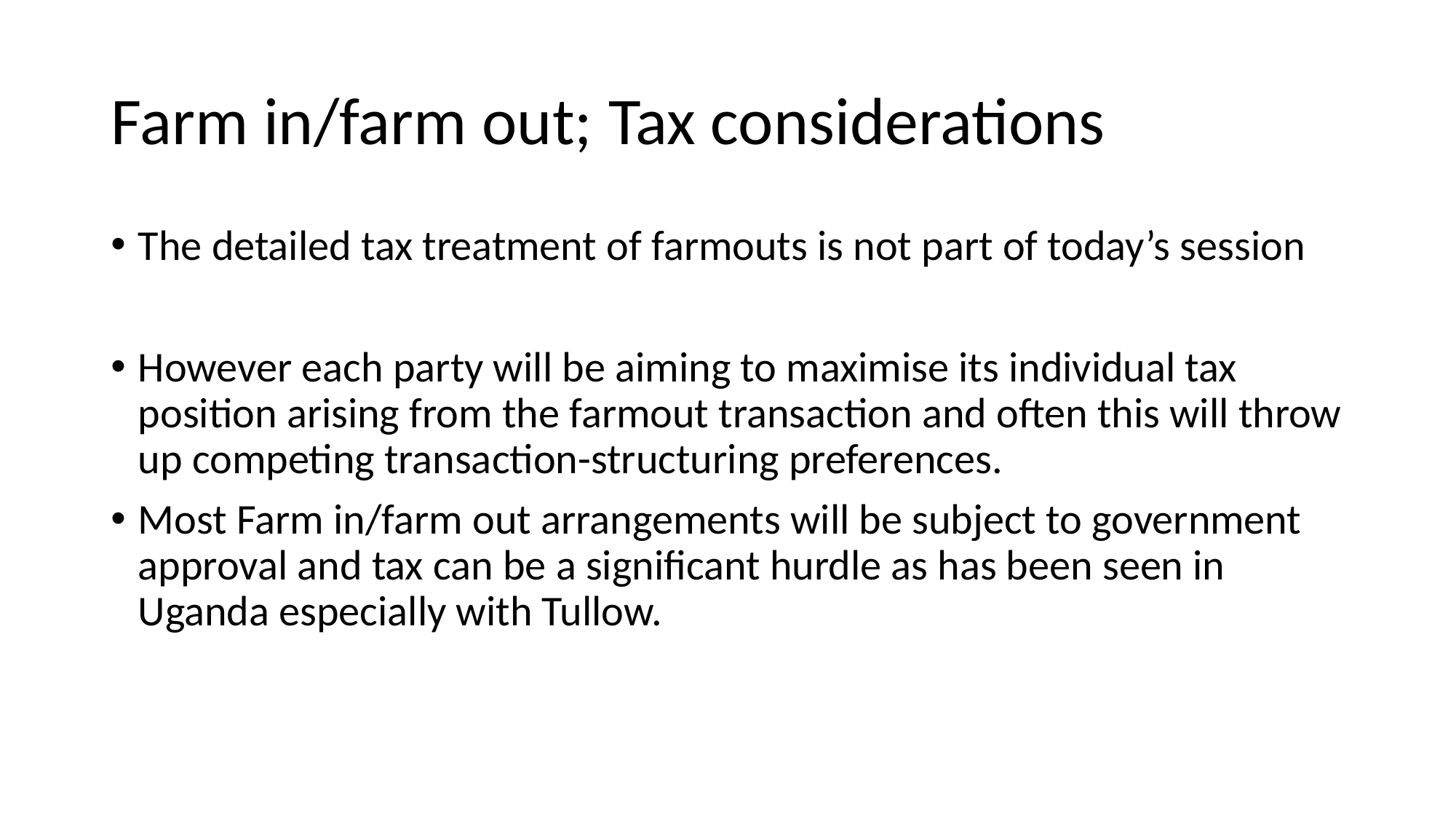

# Farm in/farm out; Tax considerations
The detailed tax treatment of farmouts is not part of today’s session

However each party will be aiming to maximise its individual tax position arising from the farmout transaction and often this will throw up competing transaction-structuring preferences.
Most Farm in/farm out arrangements will be subject to government approval and tax can be a significant hurdle as has been seen in Uganda especially with Tullow.